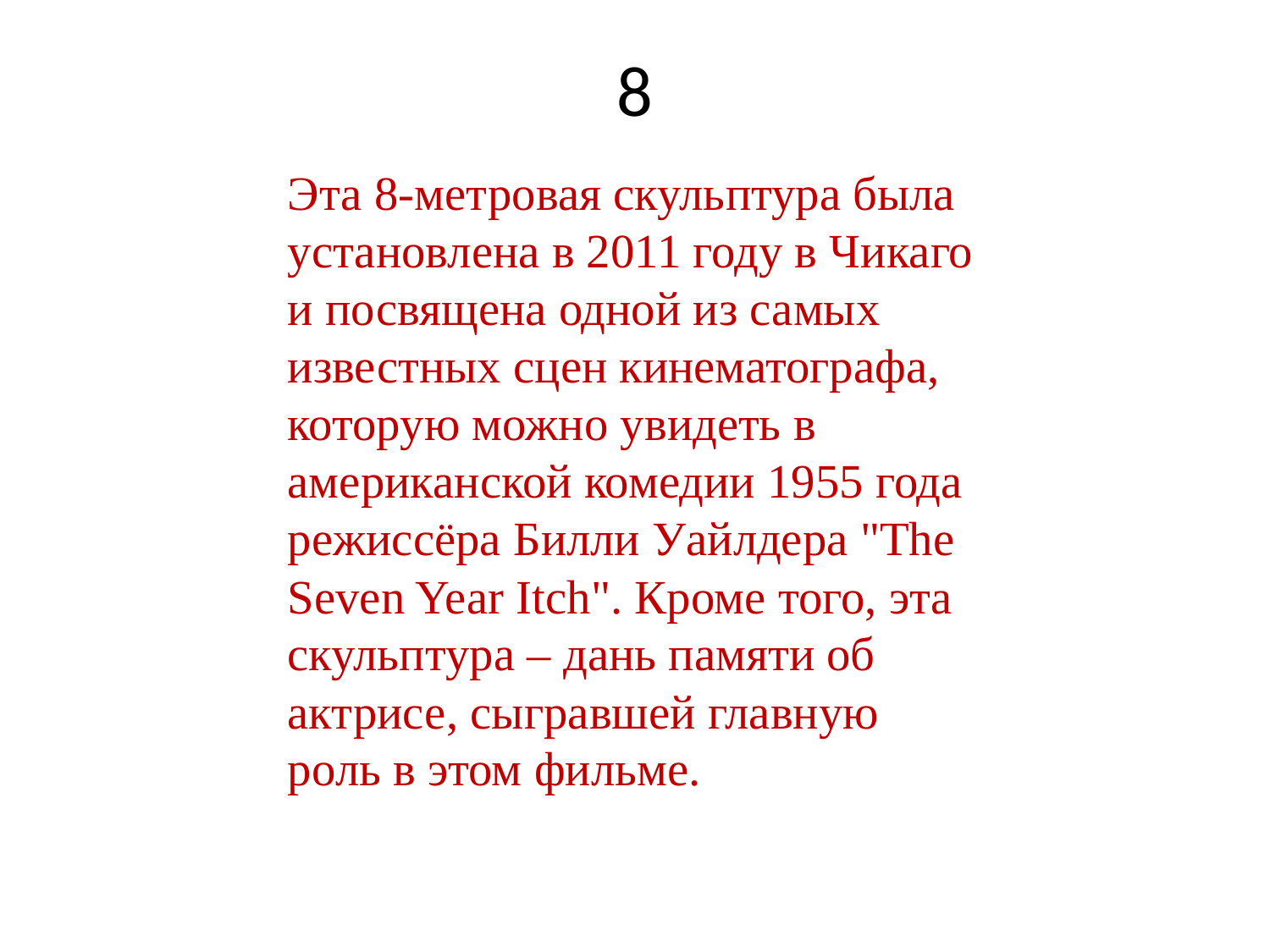

# 8
Эта 8-метровая скульптура была установлена в 2011 году в Чикаго и посвящена одной из самых известных сцен кинематографа,  которую можно увидеть в американской комедии 1955 года режиссёра Билли Уайлдера "The Seven Year Itch". Кроме того, эта скульптура – дань памяти об актрисе, сыгравшей главную роль в этом фильме.